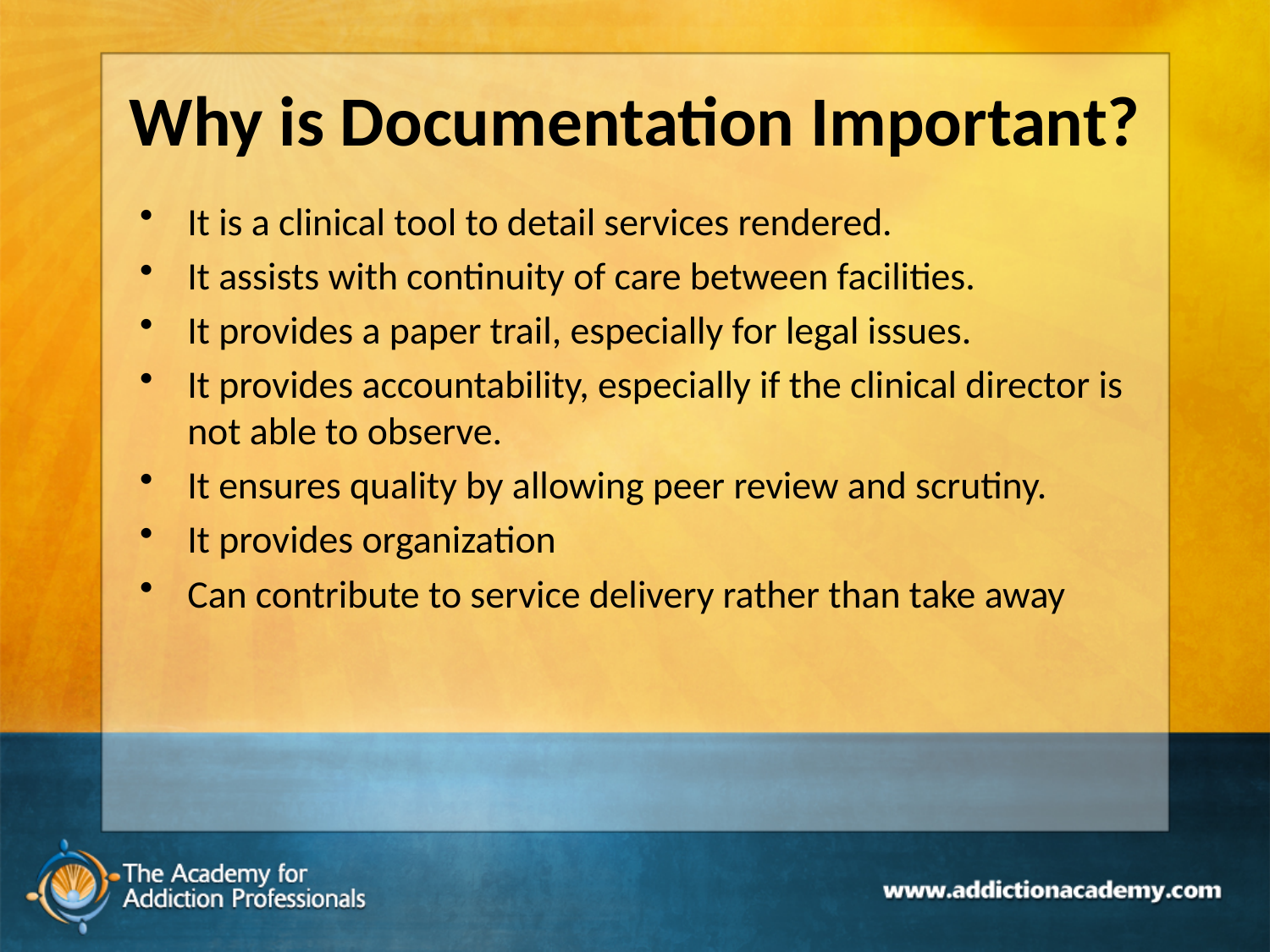

# Why is Documentation Important?
It is a clinical tool to detail services rendered.
It assists with continuity of care between facilities.
It provides a paper trail, especially for legal issues.
It provides accountability, especially if the clinical director is not able to observe.
It ensures quality by allowing peer review and scrutiny.
It provides organization
Can contribute to service delivery rather than take away